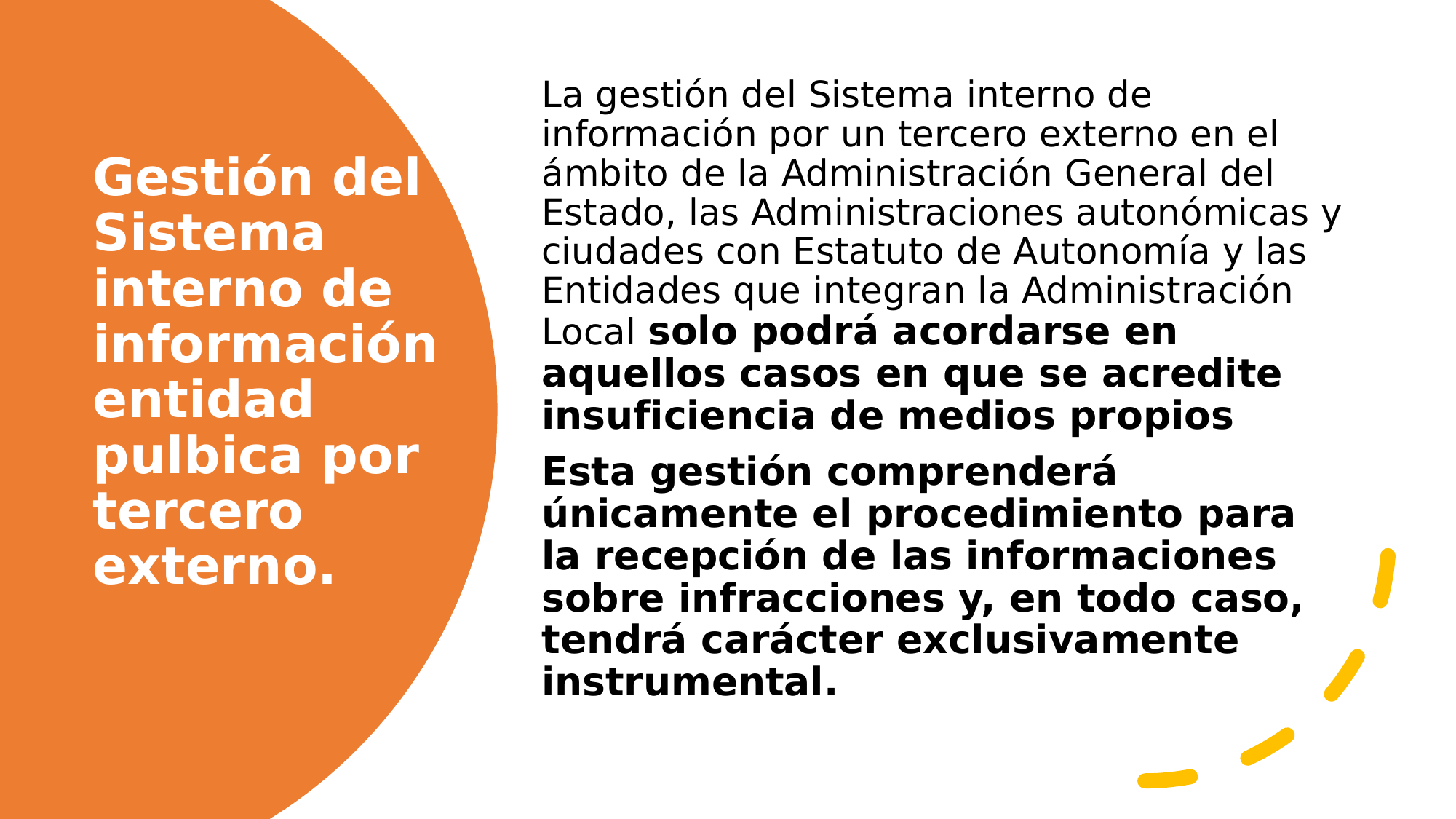

La gestión del Sistema interno de información por un tercero externo en el ámbito de la Administración General del Estado, las Administraciones autonómicas y ciudades con Estatuto de Autonomía y las Entidades que integran la Administración Local solo podrá acordarse en aquellos casos en que se acredite insuficiencia de medios propios
Esta gestión comprenderá únicamente el procedimiento para la recepción de las informaciones sobre infracciones y, en todo caso, tendrá carácter exclusivamente instrumental.

# Gestión del Sistema interno de información entidad pulbica por tercero externo.